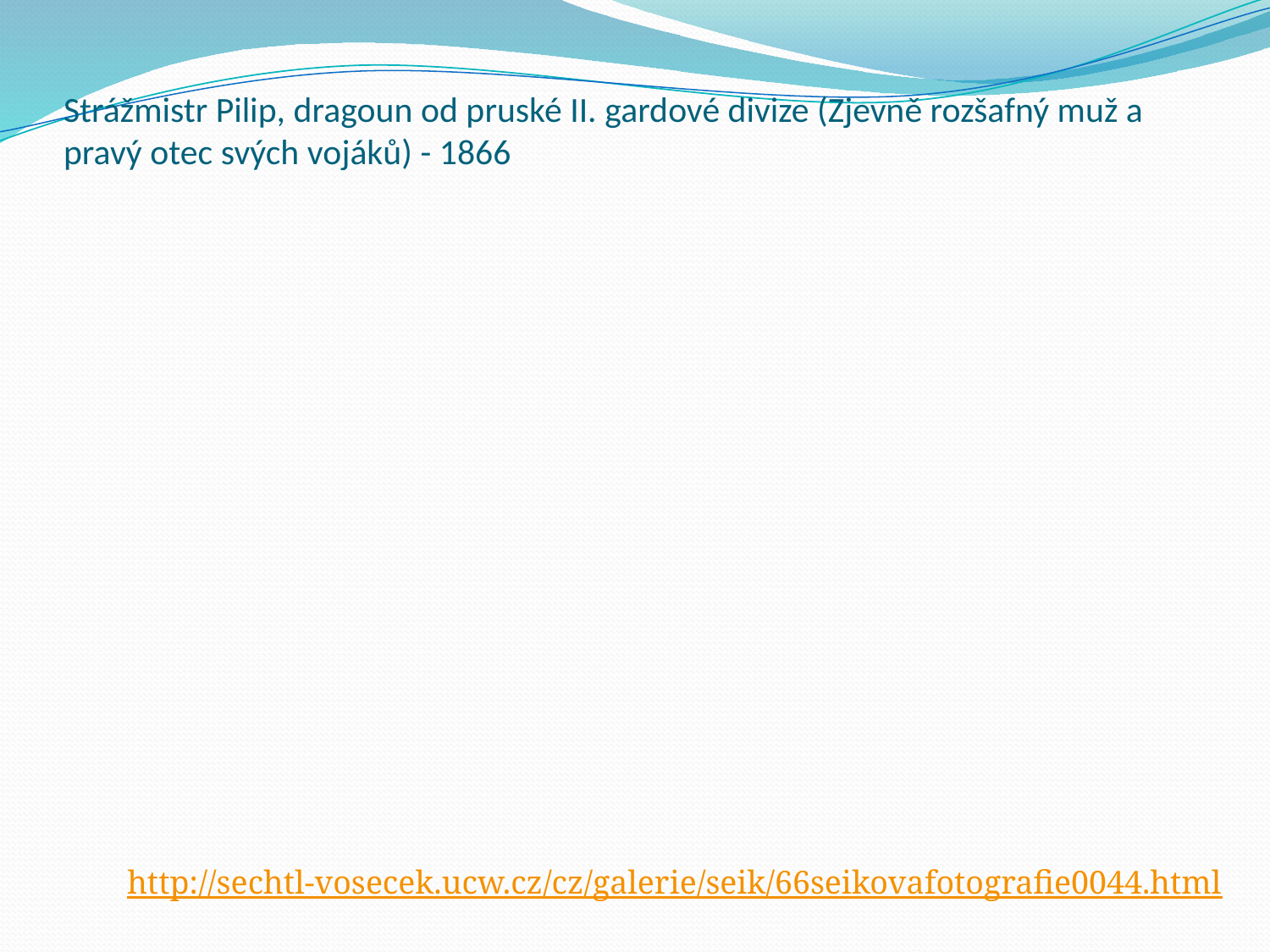

# Strážmistr Pilip, dragoun od pruské II. gardové divize (Zjevně rozšafný muž a pravý otec svých vojáků) - 1866

http://sechtl-vosecek.ucw.cz/cz/galerie/seik/66seikovafotografie0044.html